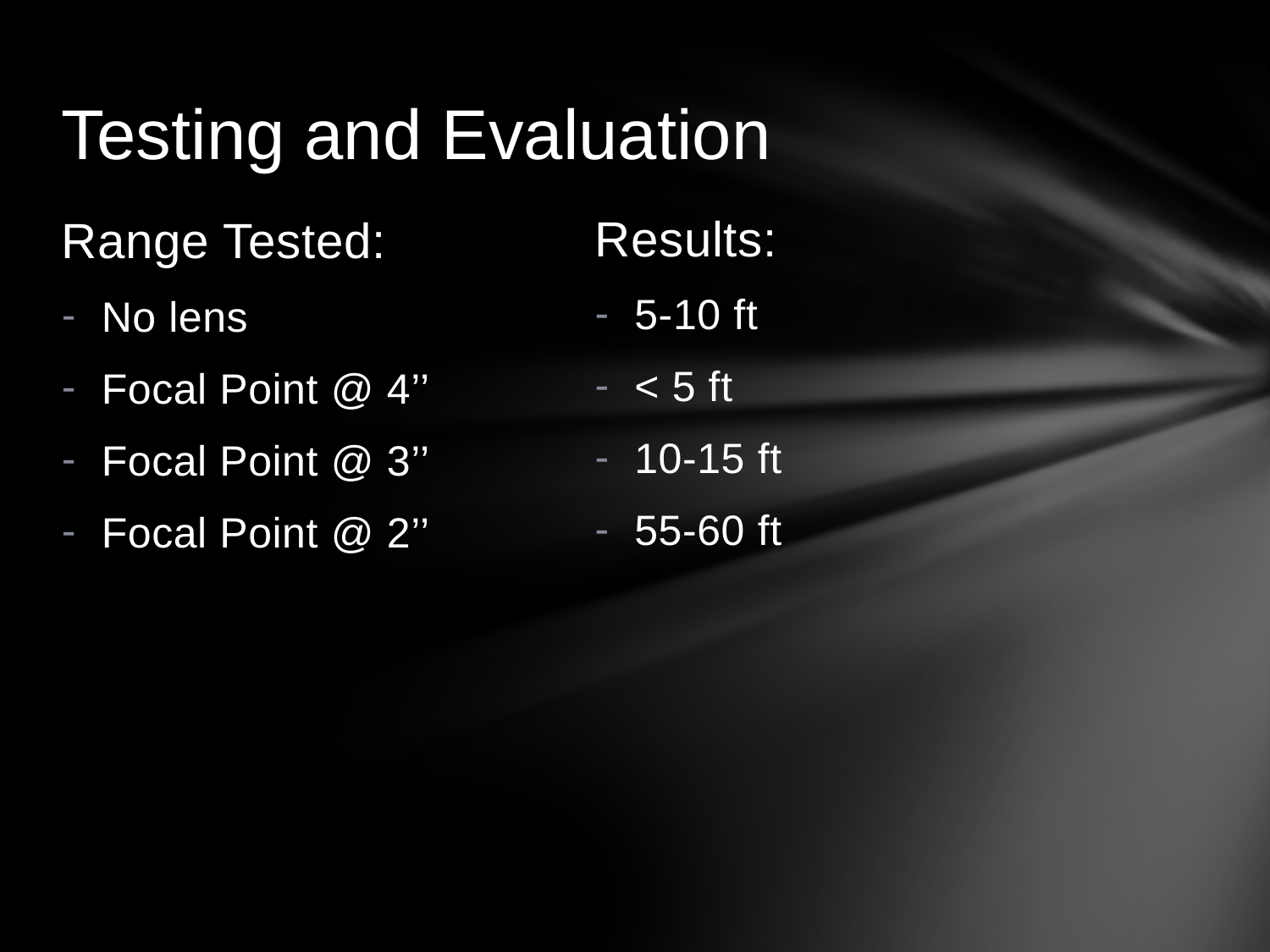

# Testing and Evaluation
Results:
5-10 ft
< 5 ft
10-15 ft
55-60 ft
Range Tested:
No lens
Focal Point @ 4’’
Focal Point @ 3’’
Focal Point @ 2’’